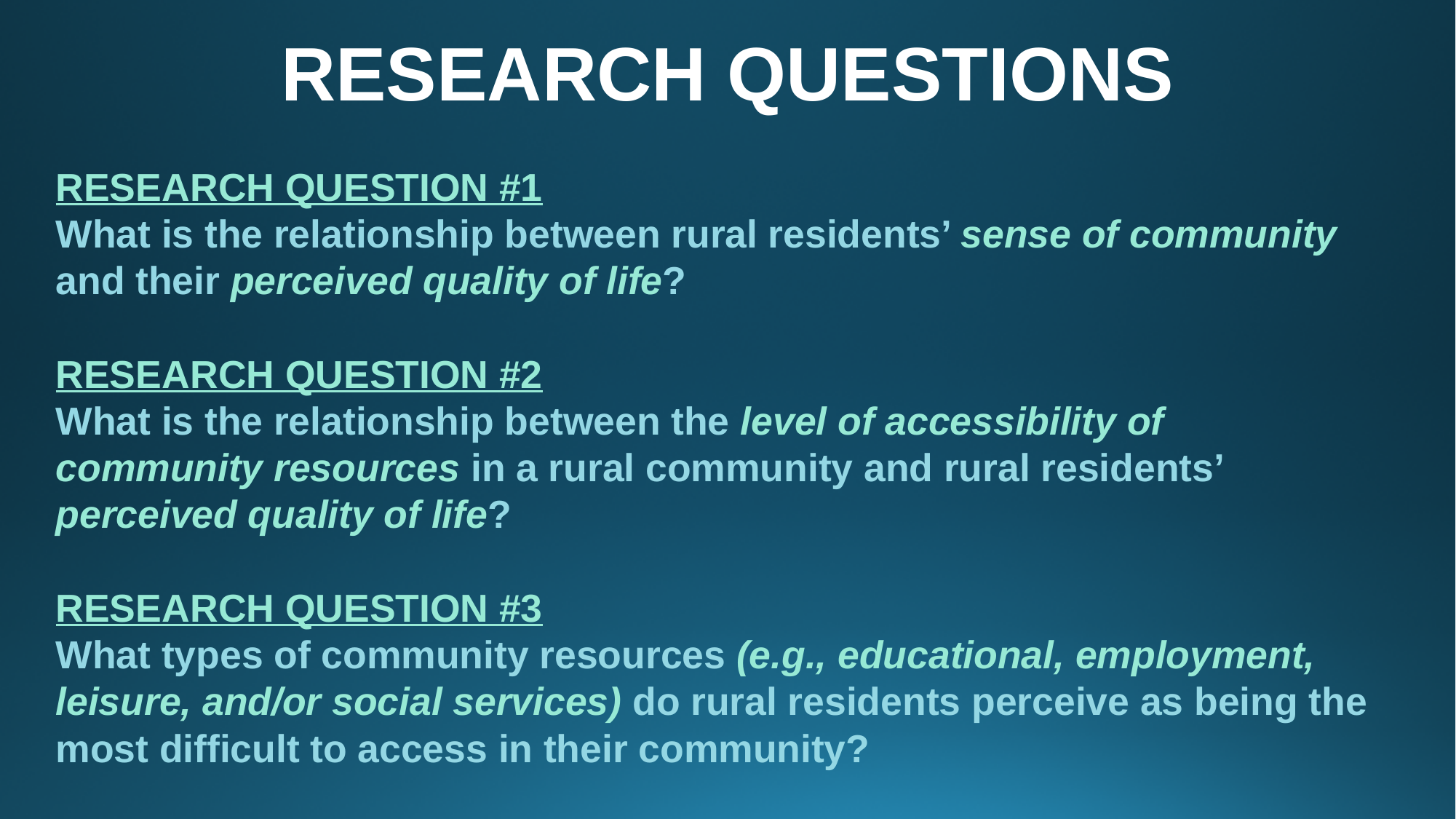

# RESEARCH QUESTIONS
RESEARCH QUESTION #1
What is the relationship between rural residents’ sense of community and their perceived quality of life?

RESEARCH QUESTION #2
What is the relationship between the level of accessibility of community resources in a rural community and rural residents’ perceived quality of life?

RESEARCH QUESTION #3
What types of community resources (e.g., educational, employment, leisure, and/or social services) do rural residents perceive as being the most difficult to access in their community?